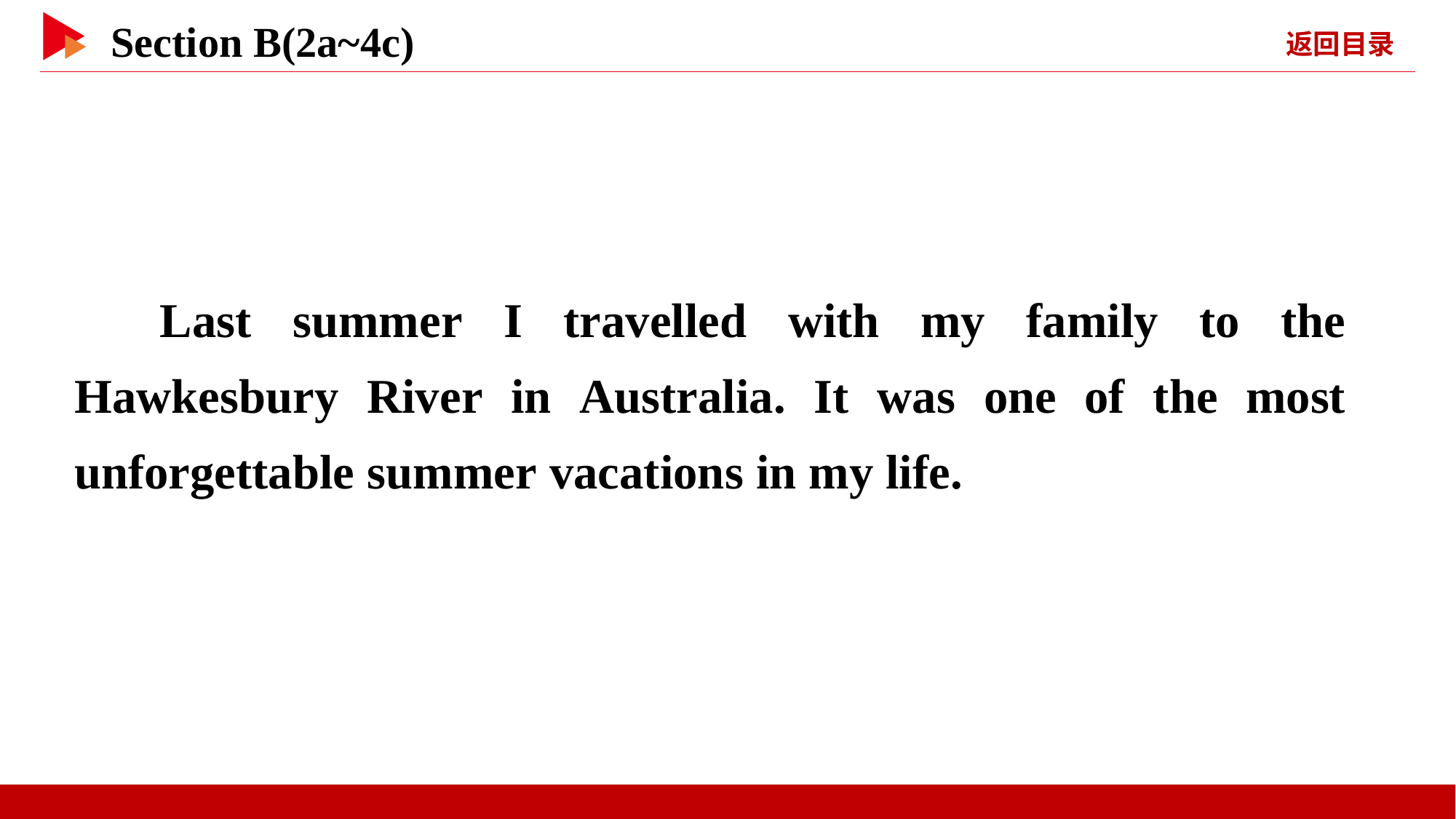

Last summer I travelled with my family to the Hawkesbury River in Australia. It was one of the most unforgettable summer vacations in my life.